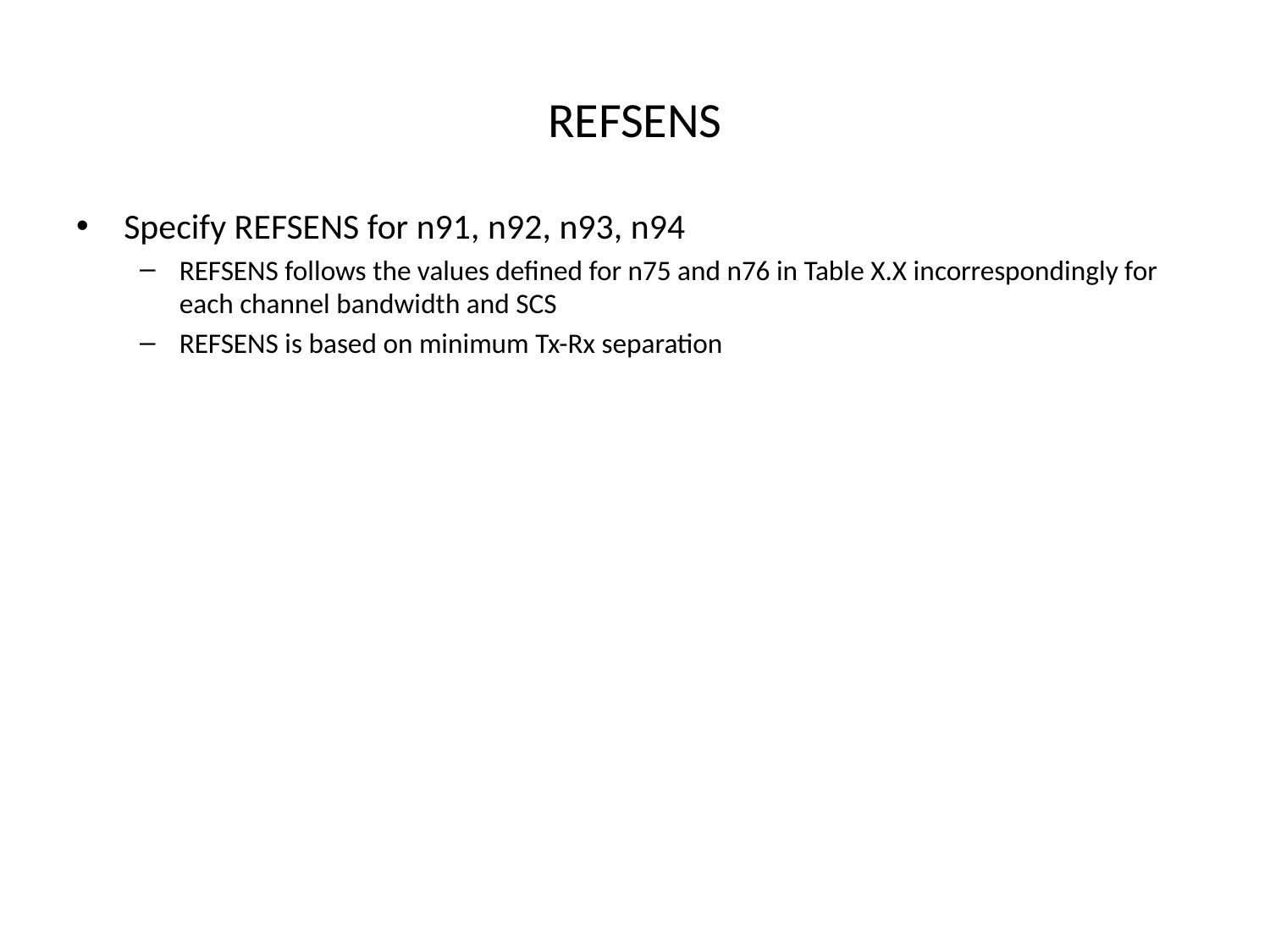

# REFSENS
Specify REFSENS for n91, n92, n93, n94
REFSENS follows the values defined for n75 and n76 in Table X.X incorrespondingly for each channel bandwidth and SCS
REFSENS is based on minimum Tx-Rx separation